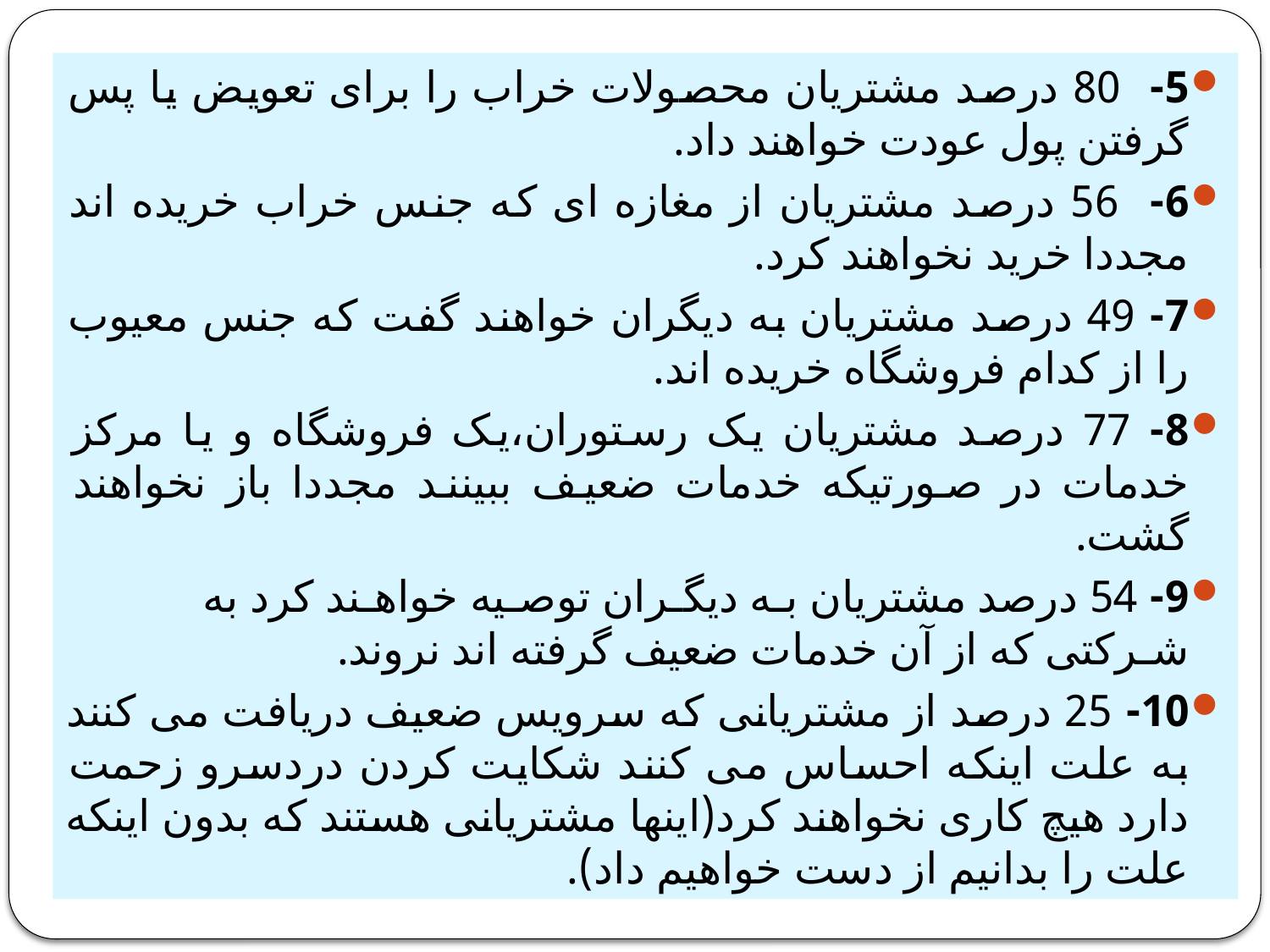

5-  80 درصد مشتریان محصولات خراب را برای تعویض یا پس گرفتن پول عودت خواهند داد.
6-  56 درصد مشتریان از مغازه ای که جنس خراب خریده اند مجددا خرید نخواهند کرد.
7- 49 درصد مشتریان به دیگران خواهند گفت که جنس معیوب را از کدام فروشگاه خریده اند.
8- 77 درصد مشتریان یک رستوران،یک فروشگاه و یا مرکز خدمات در صورتیکه خدمات ضعیف ببینند مجددا باز نخواهند گشت.
9- 54 درصد مشتریان بـه دیگـران توصـیه خواهـند کرد به شـرکتی که از آن خدمات ضعیف گرفته اند نروند.
10- 25 درصد از مشتریانی که سرویس ضعیف دریافت می کنند به علت اینکه احساس می کنند شکایت کردن دردسرو زحمت دارد هیچ کاری نخواهند کرد(اینها مشتریانی هستند که بدون اینکه علت را بدانیم از دست خواهیم داد).